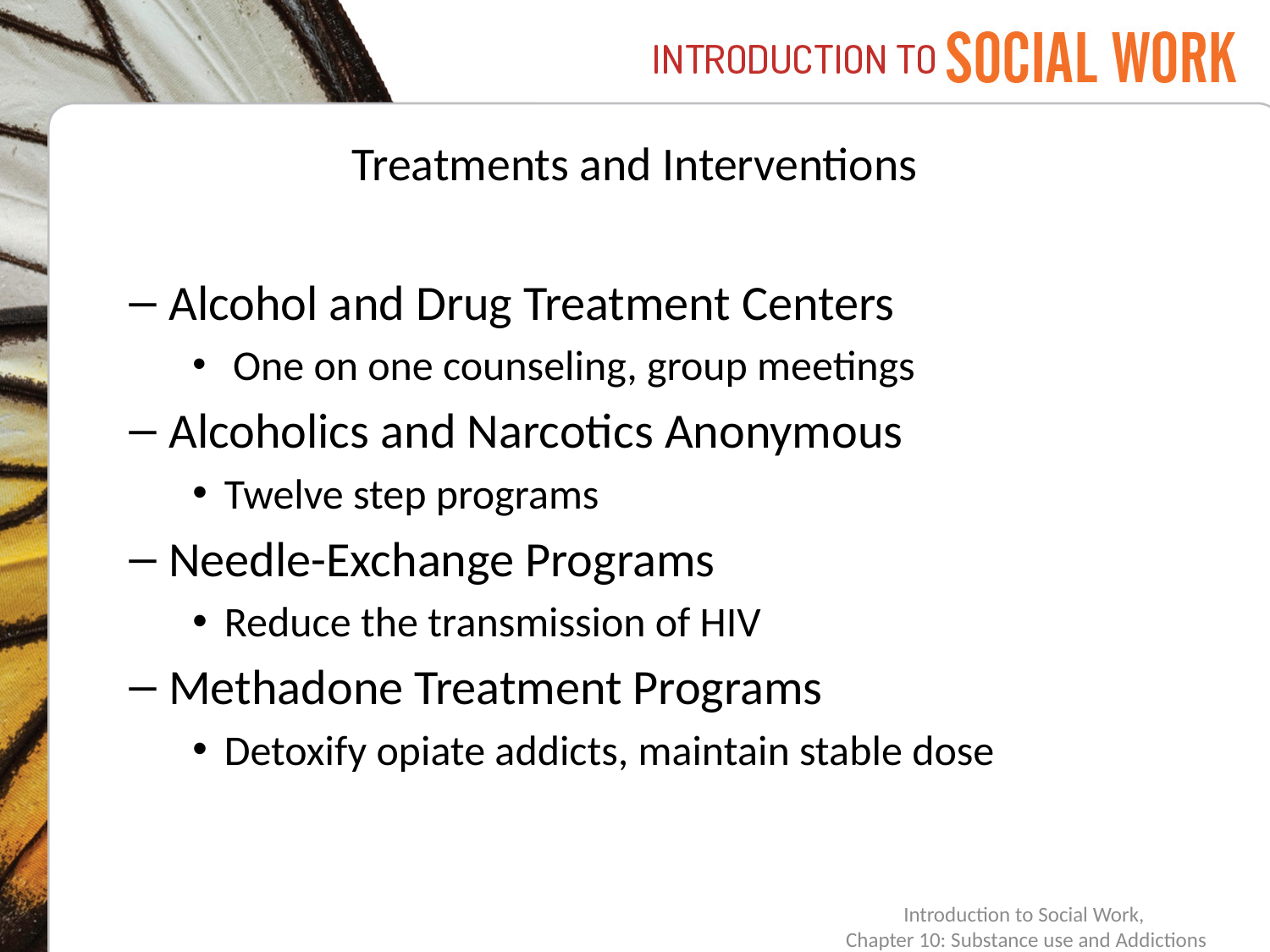

# Treatments and Interventions
Alcohol and Drug Treatment Centers
 One on one counseling, group meetings
Alcoholics and Narcotics Anonymous
Twelve step programs
Needle-Exchange Programs
Reduce the transmission of HIV
Methadone Treatment Programs
Detoxify opiate addicts, maintain stable dose

Introduction to Social Work,
Chapter 10: Substance use and Addictions